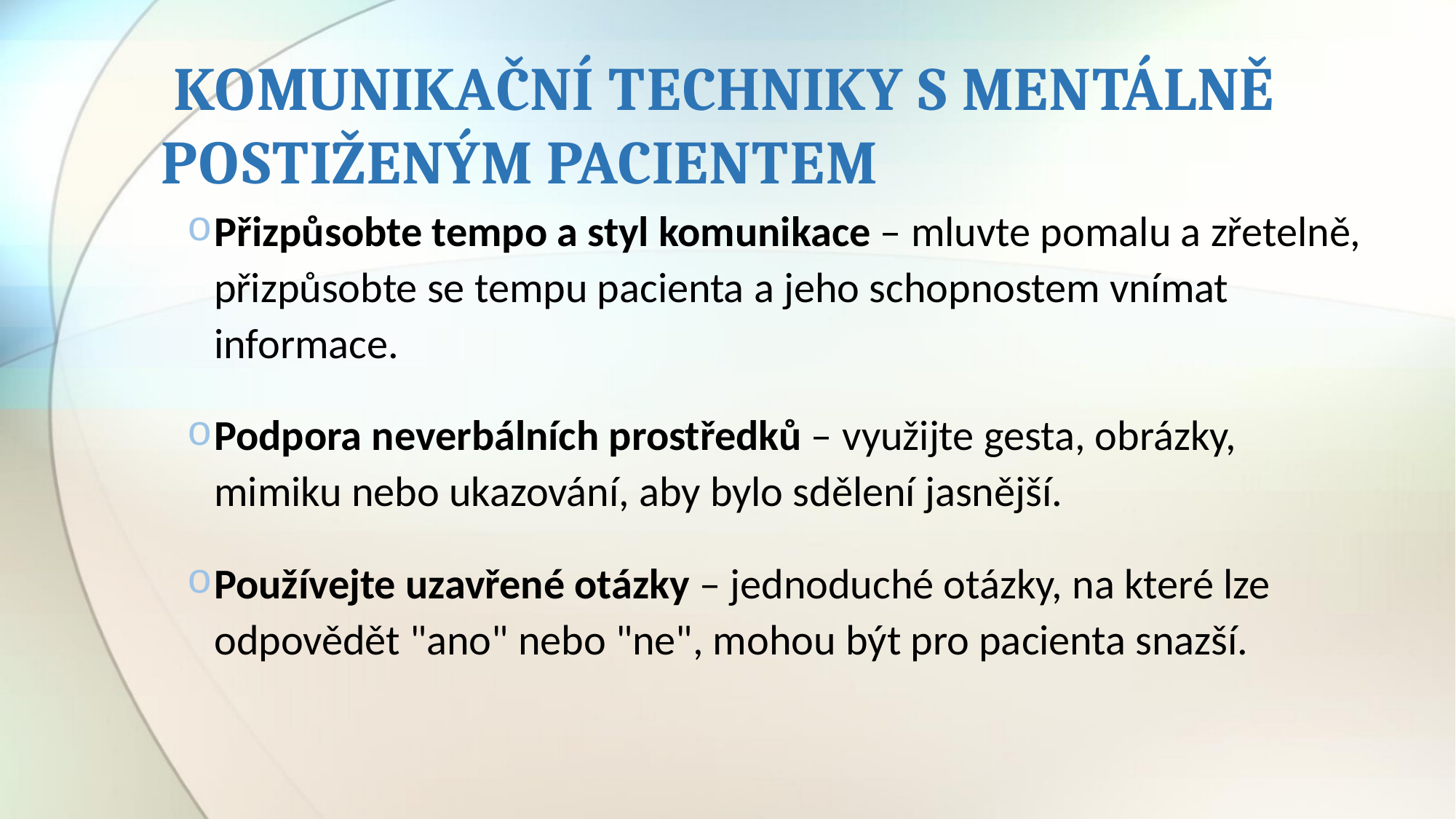

# KOMUNIKAČNÍ TECHNIKY S MENTÁLNĚ POSTIŽENÝM PACIENTEM
Přizpůsobte tempo a styl komunikace – mluvte pomalu a zřetelně, přizpůsobte se tempu pacienta a jeho schopnostem vnímat informace.
Podpora neverbálních prostředků – využijte gesta, obrázky, mimiku nebo ukazování, aby bylo sdělení jasnější.
Používejte uzavřené otázky – jednoduché otázky, na které lze odpovědět "ano" nebo "ne", mohou být pro pacienta snazší.